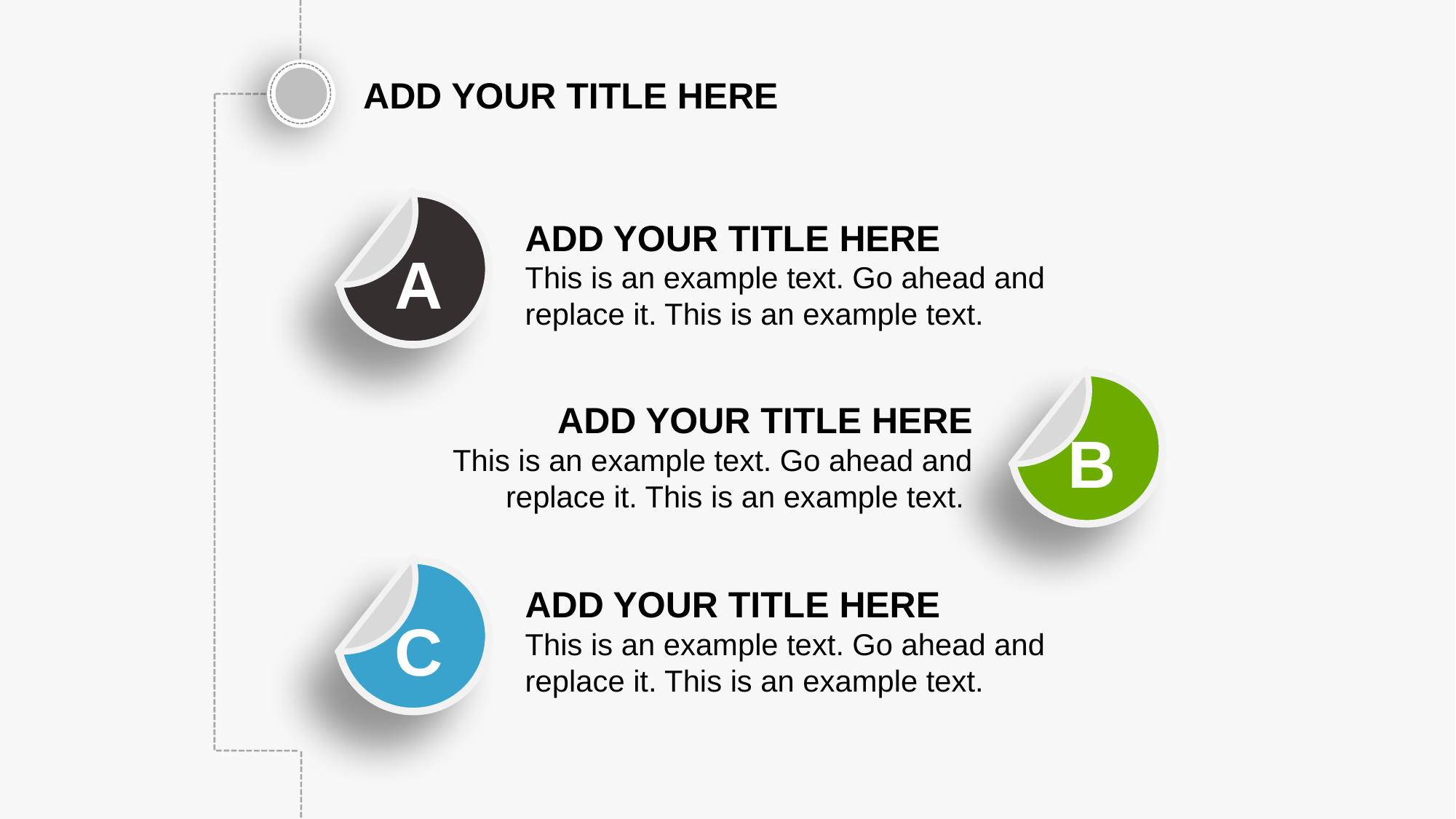

ADD YOUR TITLE HERE

A
ADD YOUR TITLE HERE
This is an example text. Go ahead and replace it. This is an example text.

B
ADD YOUR TITLE HERE
This is an example text. Go ahead and replace it. This is an example text.

C
ADD YOUR TITLE HERE
This is an example text. Go ahead and replace it. This is an example text.